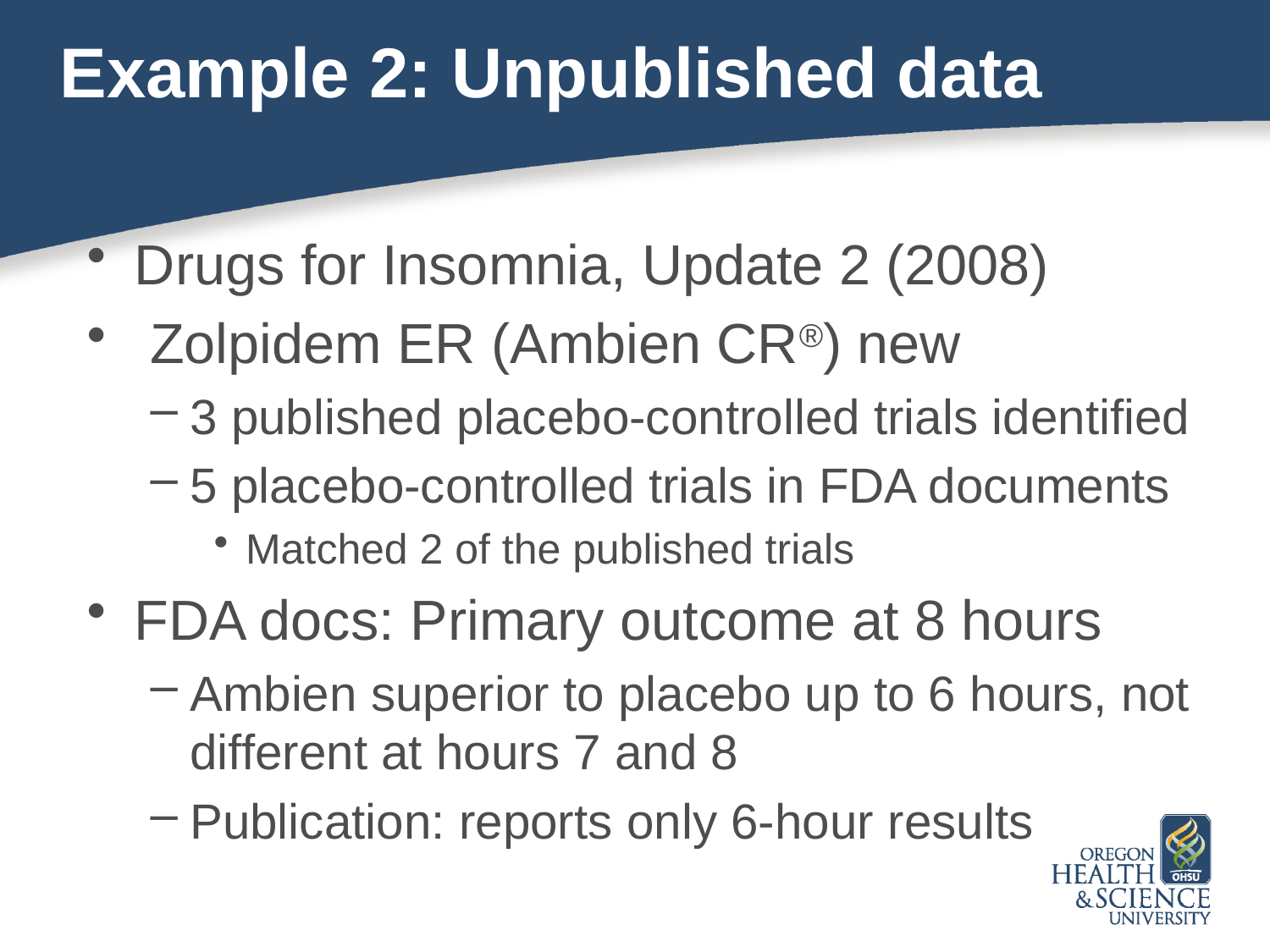

# Example 2: Unpublished data
Drugs for Insomnia, Update 2 (2008)
 Zolpidem ER (Ambien CR®) new
3 published placebo-controlled trials identified
5 placebo-controlled trials in FDA documents
Matched 2 of the published trials
FDA docs: Primary outcome at 8 hours
Ambien superior to placebo up to 6 hours, not different at hours 7 and 8
Publication: reports only 6-hour results